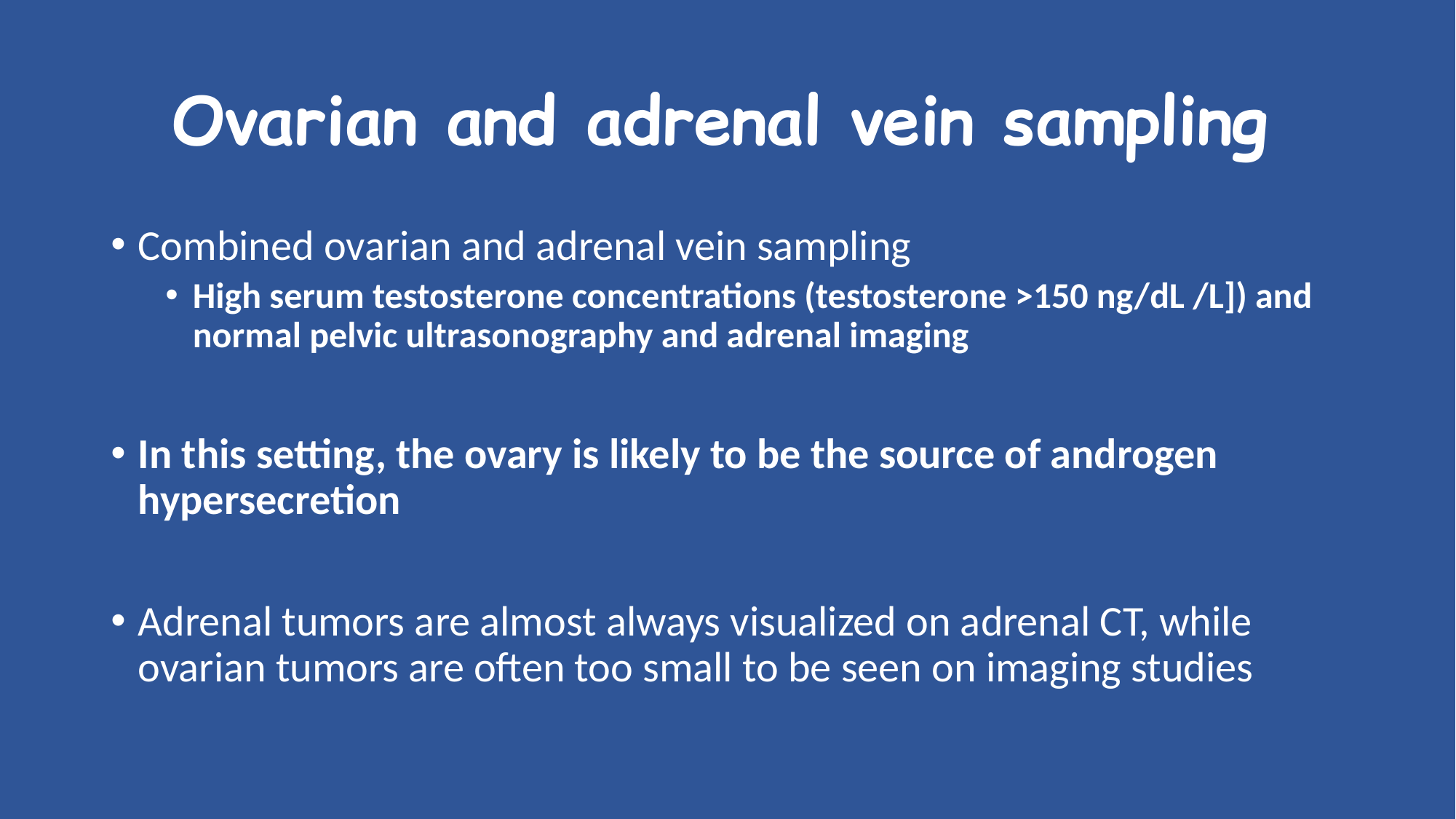

# Ovarian and adrenal vein sampling
Combined ovarian and adrenal vein sampling
High serum testosterone concentrations (testosterone >150 ng/dL /L]) and normal pelvic ultrasonography and adrenal imaging

In this setting, the ovary is likely to be the source of androgen hypersecretion

Adrenal tumors are almost always visualized on adrenal CT, while ovarian tumors are often too small to be seen on imaging studies